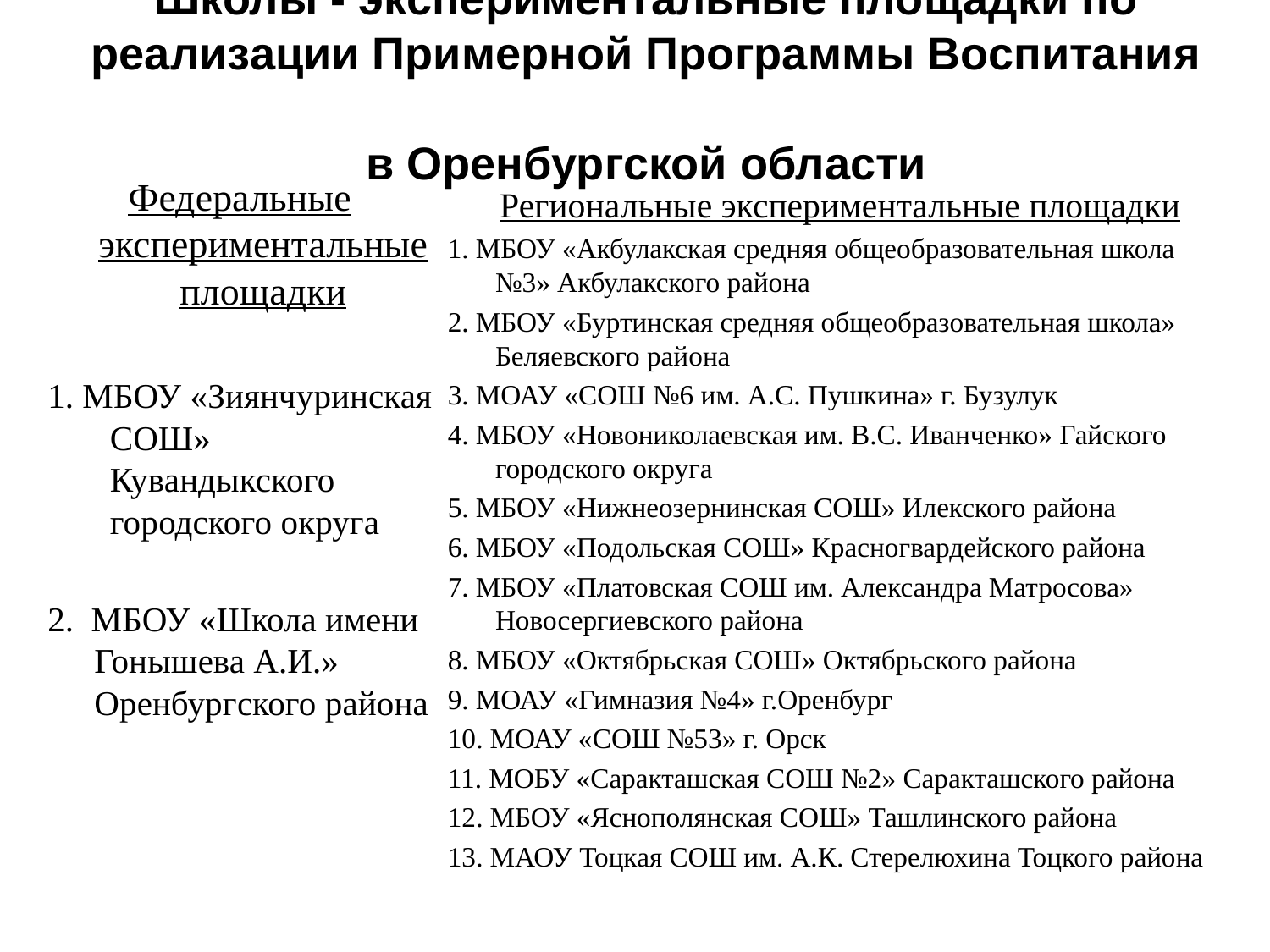

# Школы - экспериментальные площадки по реализации Примерной Программы Воспитания в Оренбургской области
Федеральные экспериментальные площадки

1. МБОУ «Зиянчуринская СОШ» Кувандыкского городского округа

2.  МБОУ «Школа имени Гонышева А.И.» Оренбургского района
Региональные экспериментальные площадки
1. МБОУ «Акбулакская средняя общеобразовательная школа №3» Акбулакского района
2. МБОУ «Буртинская средняя общеобразовательная школа» Беляевского района
3. МОАУ «СОШ №6 им. А.С. Пушкина» г. Бузулук
4. МБОУ «Новониколаевская им. В.С. Иванченко» Гайского городского округа
5. МБОУ «Нижнеозернинская СОШ» Илекского района
6. МБОУ «Подольская СОШ» Красногвардейского района
7. МБОУ «Платовская СОШ им. Александра Матросова» Новосергиевского района
8. МБОУ «Октябрьская СОШ» Октябрьского района
9. МОАУ «Гимназия №4» г.Оренбург
10. МОАУ «СОШ №53» г. Орск
11. МОБУ «Саракташская СОШ №2» Саракташского района
12. МБОУ «Яснополянская СОШ» Ташлинского района
13. МАОУ Тоцкая СОШ им. А.К. Стерелюхина Тоцкого района